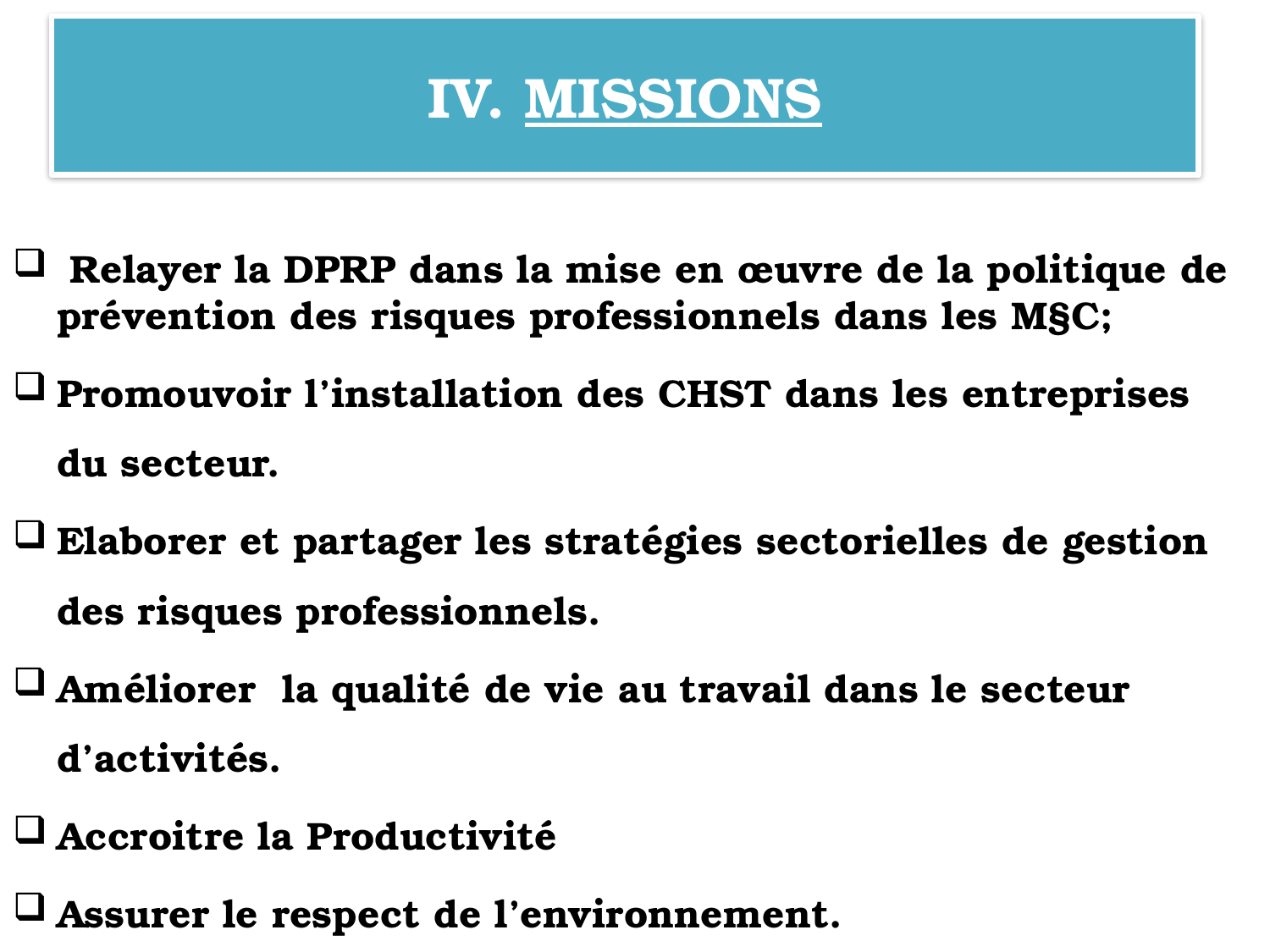

IV. MISSIONS

 Relayer la DPRP dans la mise en œuvre de la politique de prévention des risques professionnels dans les M§C;
Promouvoir l’installation des CHST dans les entreprises du secteur.
Elaborer et partager les stratégies sectorielles de gestion des risques professionnels.
Améliorer  la qualité de vie au travail dans le secteur d’activités.
Accroitre la Productivité
Assurer le respect de l’environnement.